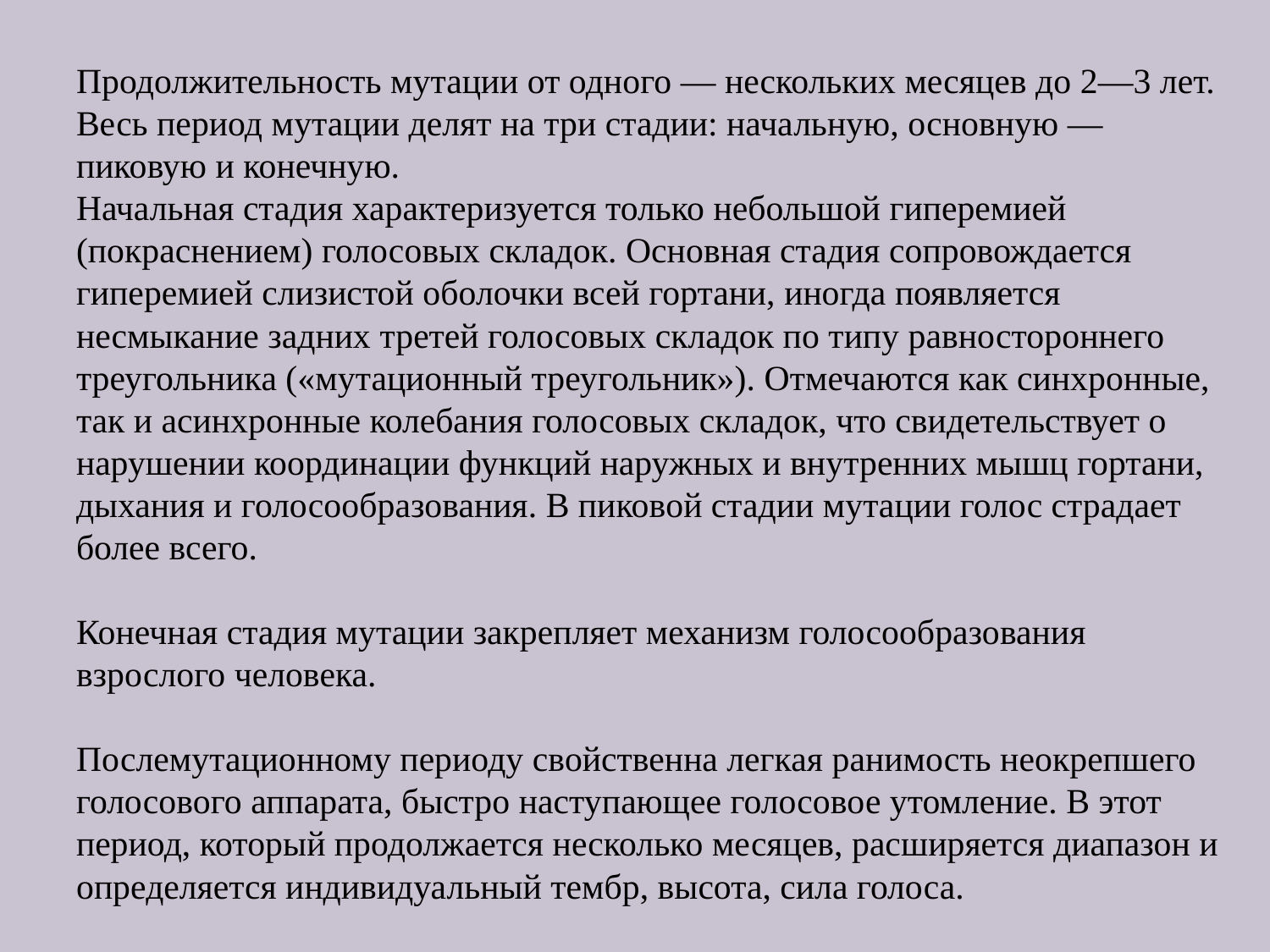

# Продолжительность мутации от одного — нескольких месяцев до 2—3 лет. Весь период мутации делят на три стадии: начальную, основную — пиковую и конечную. Начальная стадия характеризуется только небольшой гиперемией (покраснением) голосовых складок. Основная стадия сопровождается гиперемией слизистой оболочки всей гортани, иногда появляется несмыкание задних третей голосовых складок по типу равностороннего треугольника («мутационный треугольник»). Отмечаются как синхронные, так и асинхронные колебания голосовых складок, что свидетельствует о нарушении координации функций наружных и внутренних мышц гортани, дыхания и голосообразования. В пиковой стадии мутации голос страдает более всего. Конечная стадия мутации закрепляет механизм голосообразования взрослого человека. Послемутационному периоду свойственна легкая ранимость неокрепшего голосового аппарата, быстро наступающее голосовое утомление. В этот период, который продолжается несколько месяцев, расширяется диапазон и определяется индивидуальный тембр, высота, сила голоса.